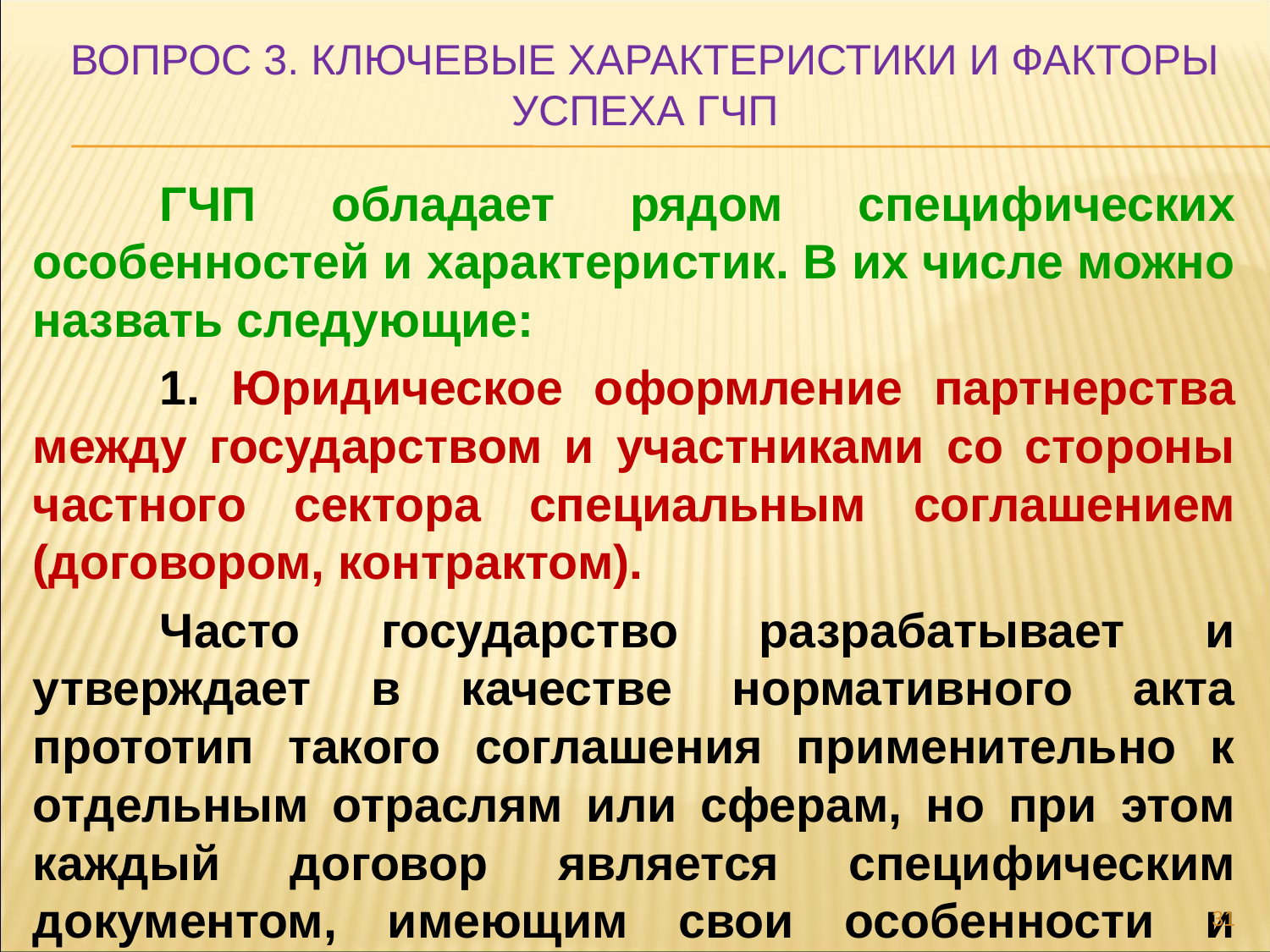

# ВОПРОС 3. КЛЮЧЕВЫЕ ХАРАКТЕРИСТИКИ И ФАКТОРЫ УСПЕХА ГЧП
	ГЧП обладает рядом специфических особенностей и характеристик. В их числе можно назвать следующие:
	1. Юридическое оформление партнерства между государством и участниками со стороны частного сектора специальным соглашением (договором, контрактом).
	Часто государство разрабатывает и утверждает в качестве нормативного акта прототип такого соглашения применительно к отдельным отраслям или сферам, но при этом каждый договор является специфическим документом, имеющим свои особенности и характерные черты.

31